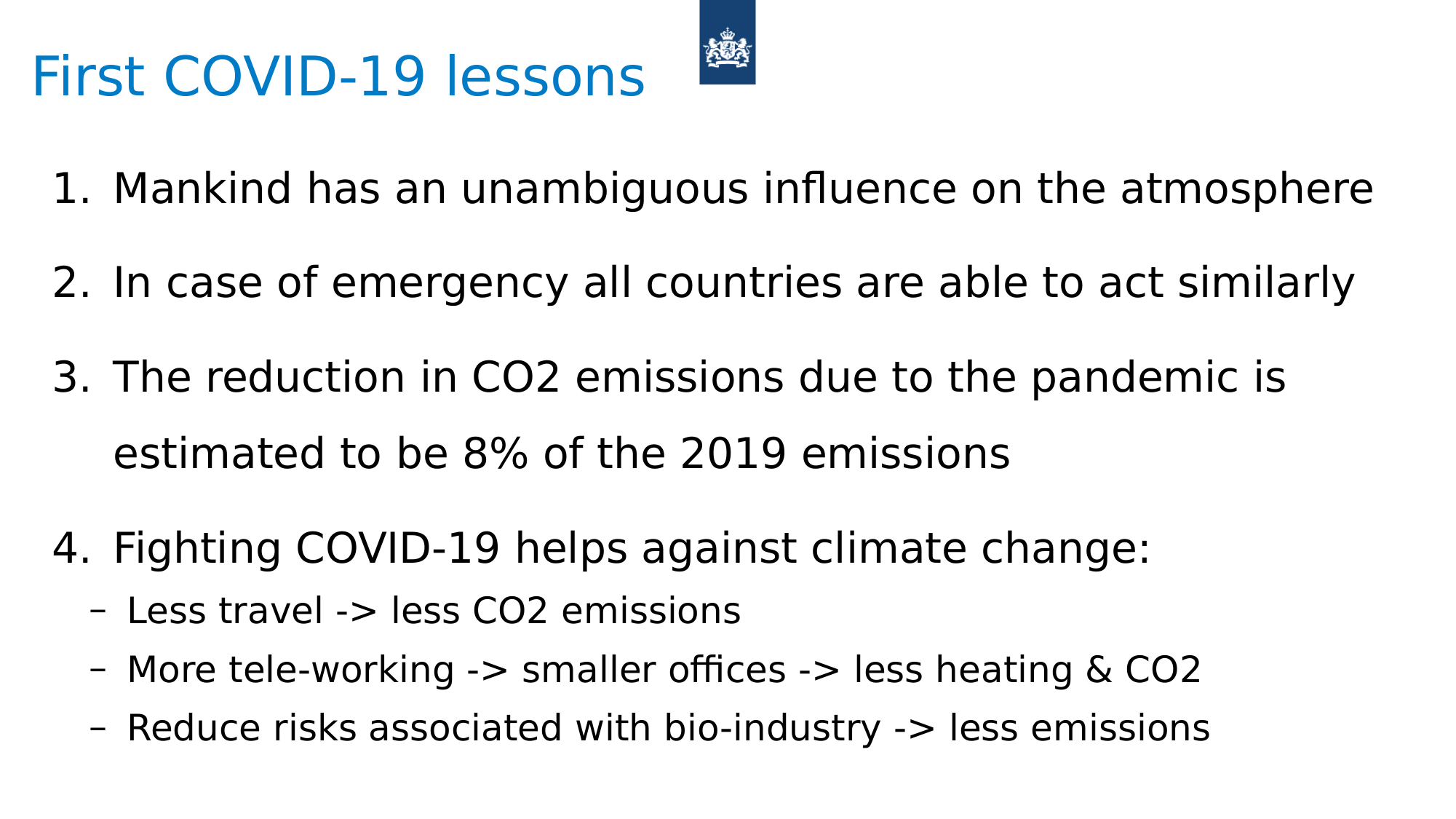

First COVID-19 lessons
Mankind has an unambiguous influence on the atmosphere
In case of emergency all countries are able to act similarly
The reduction in CO2 emissions due to the pandemic is estimated to be 8% of the 2019 emissions
Fighting COVID-19 helps against climate change:
Less travel -> less CO2 emissions
More tele-working -> smaller offices -> less heating & CO2
Reduce risks associated with bio-industry -> less emissions